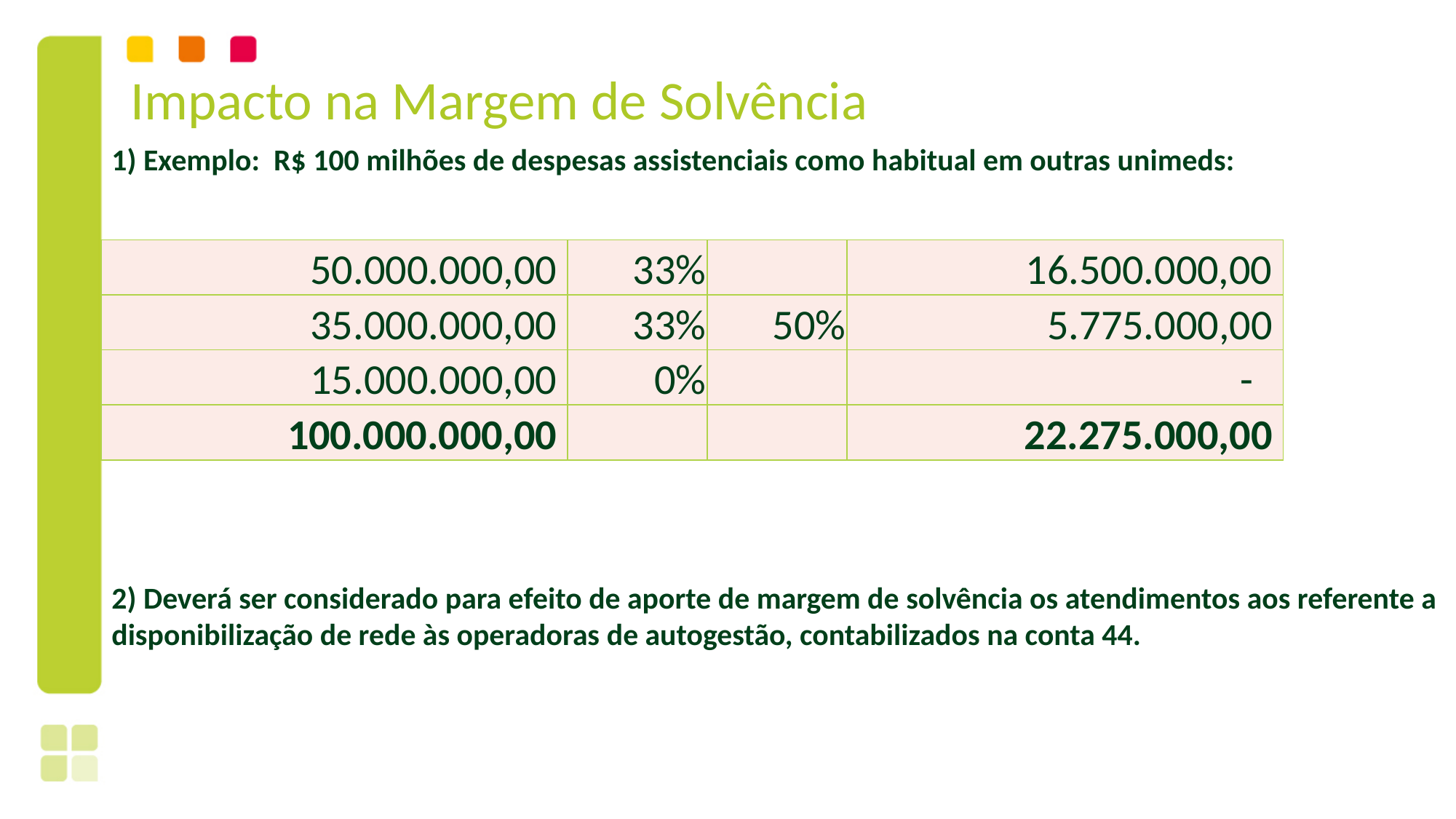

# Impacto na Margem de Solvência
1) Exemplo:  R$ 100 milhões de despesas assistenciais como habitual em outras unimeds:
| 50.000.000,00 | 33% |  | 16.500.000,00 |
| --- | --- | --- | --- |
| 35.000.000,00 | 33% | 50% | 5.775.000,00 |
| 15.000.000,00 | 0% |  | - |
| 100.000.000,00 |  |  | 22.275.000,00 |
2) Deverá ser considerado para efeito de aporte de margem de solvência os atendimentos aos referente a disponibilização de rede às operadoras de autogestão, contabilizados na conta 44.